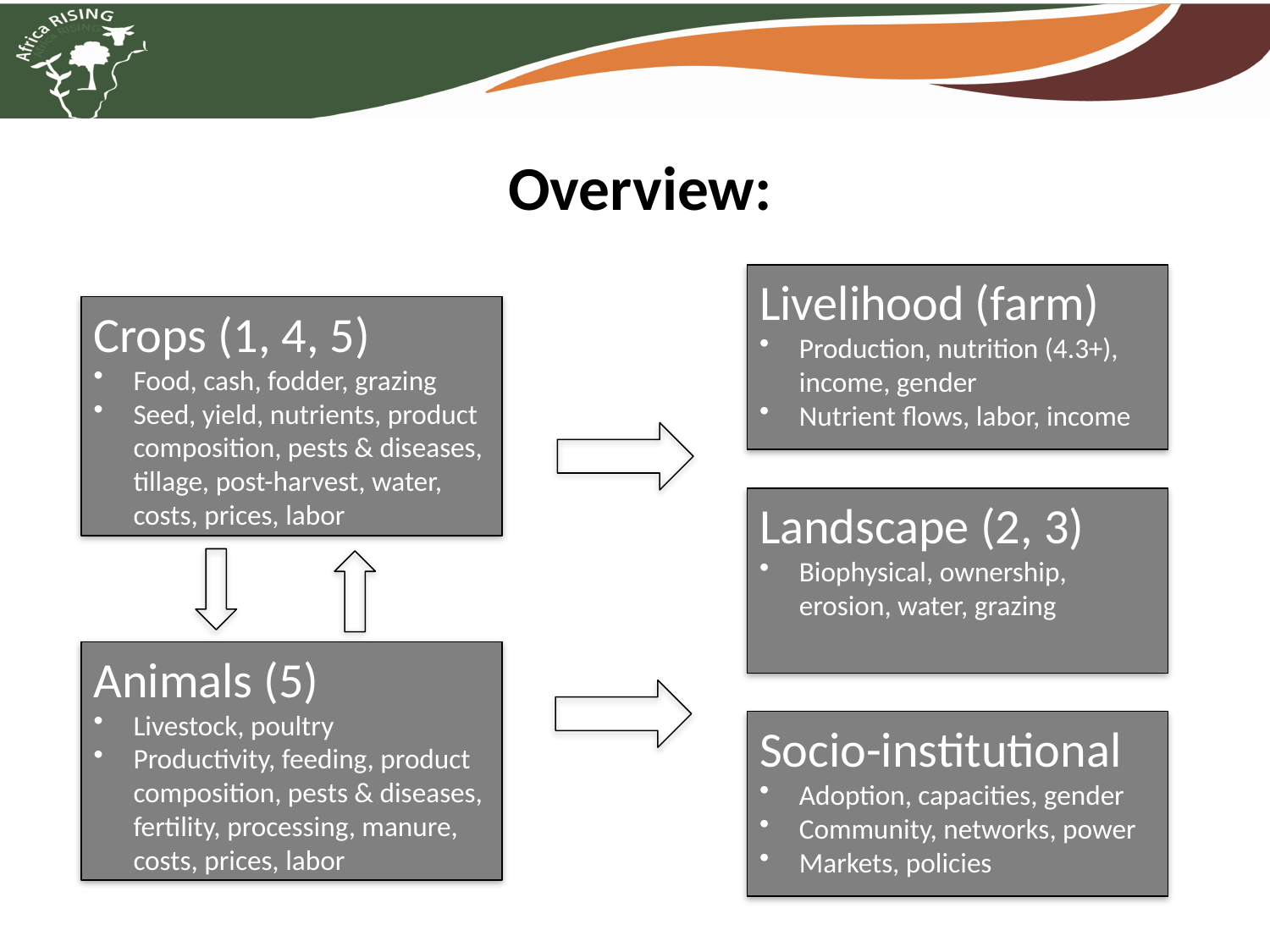

Overview:
Livelihood (farm)
Production, nutrition (4.3+), income, gender
Nutrient flows, labor, income
Crops (1, 4, 5)
Food, cash, fodder, grazing
Seed, yield, nutrients, product composition, pests & diseases, tillage, post-harvest, water, costs, prices, labor

Landscape (2, 3)
Biophysical, ownership, erosion, water, grazing

Animals (5)
Livestock, poultry
Productivity, feeding, product composition, pests & diseases, fertility, processing, manure, costs, prices, labor

Socio-institutional
Adoption, capacities, gender
Community, networks, power
Markets, policies